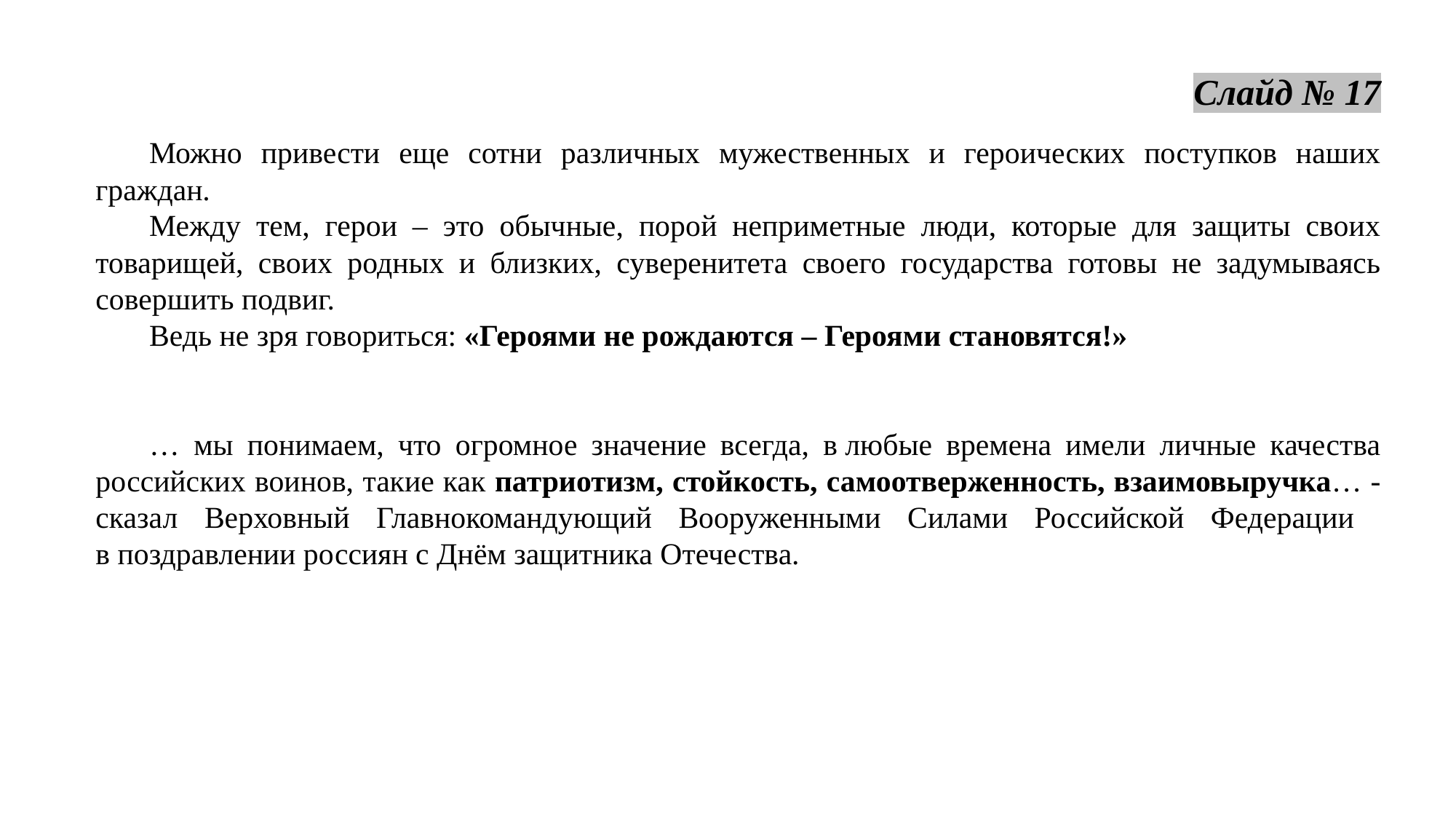

Слайд № 17
Можно привести еще сотни различных мужественных и героических поступков наших граждан.
Между тем, герои – это обычные, порой неприметные люди, которые для защиты своих товарищей, своих родных и близких, суверенитета своего государства готовы не задумываясь совершить подвиг.
Ведь не зря говориться: «Героями не рождаются – Героями становятся!»

… мы понимаем, что огромное значение всегда, в любые времена имели личные качества российских воинов, такие как патриотизм, стойкость, самоотверженность, взаимовыручка… - сказал Верховный Главнокомандующий Вооруженными Силами Российской Федерации
в поздравлении россиян с Днём защитника Отечества.